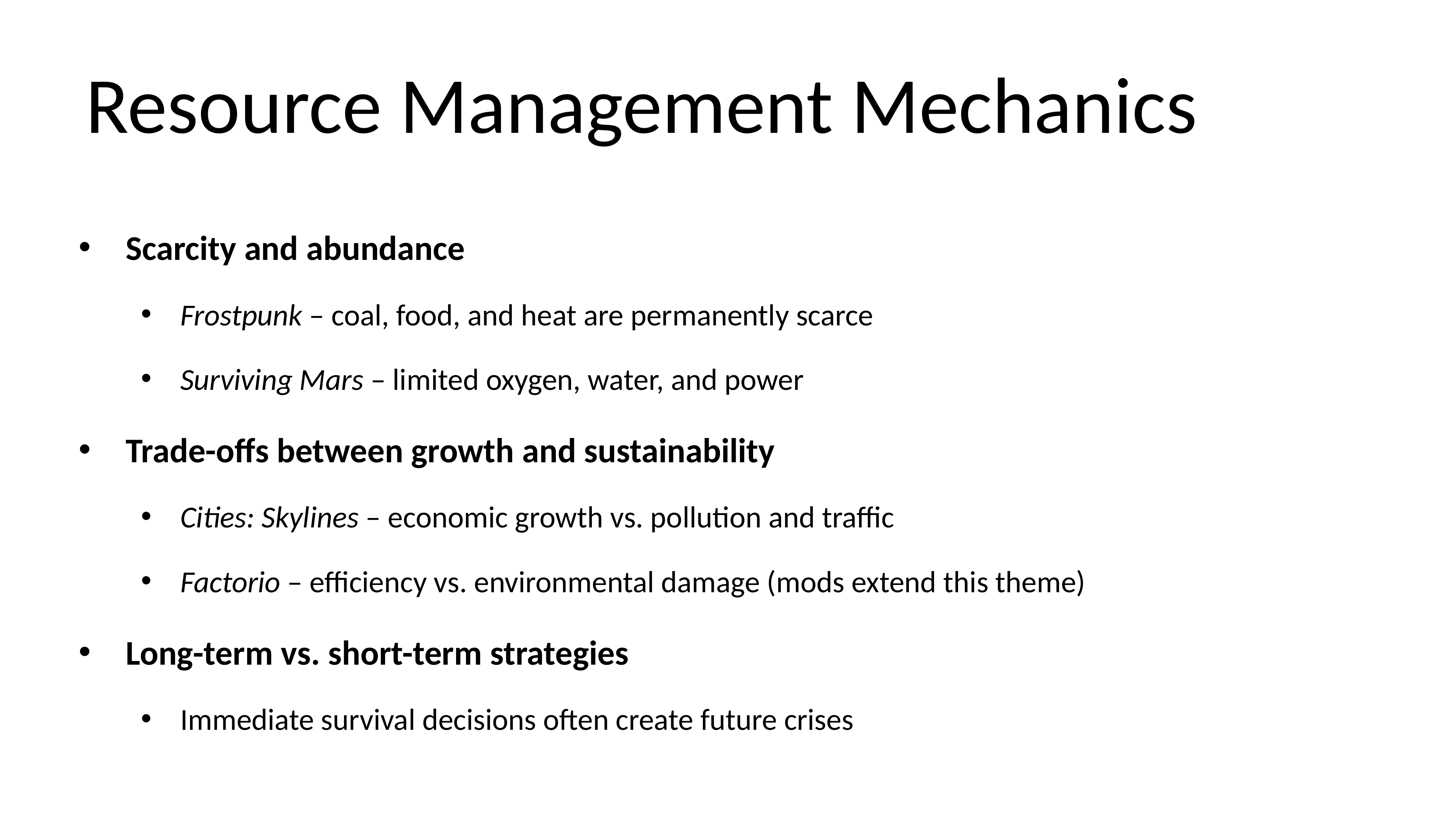

# Resource Management Mechanics
Scarcity and abundance
Frostpunk – coal, food, and heat are permanently scarce
Surviving Mars – limited oxygen, water, and power
Trade-offs between growth and sustainability
Cities: Skylines – economic growth vs. pollution and traffic
Factorio – efficiency vs. environmental damage (mods extend this theme)
Long-term vs. short-term strategies
Immediate survival decisions often create future crises